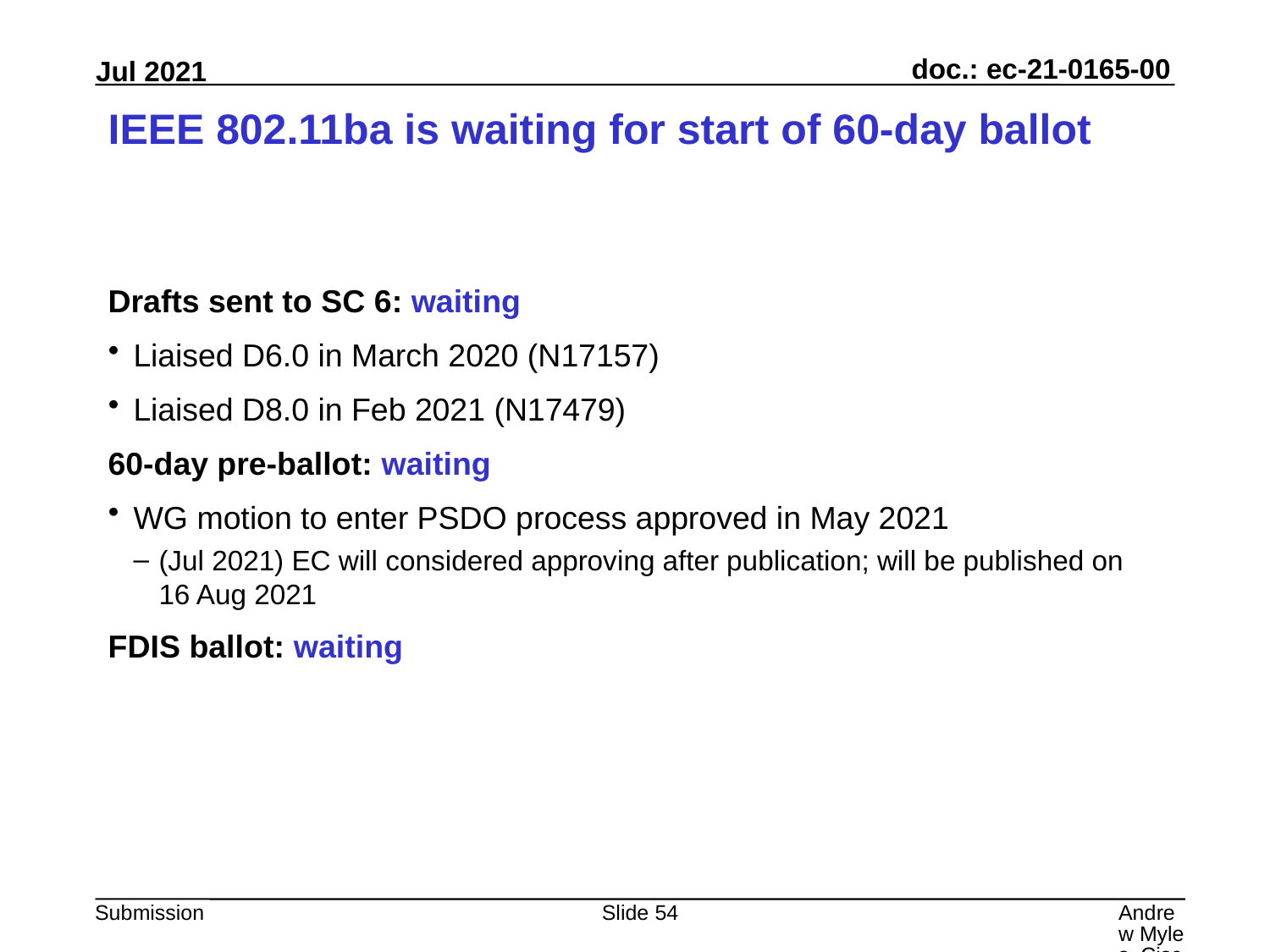

# IEEE 802.11ba is waiting for start of 60-day ballot
Drafts sent to SC 6: waiting
Liaised D6.0 in March 2020 (N17157)
Liaised D8.0 in Feb 2021 (N17479)
60-day pre-ballot: waiting
WG motion to enter PSDO process approved in May 2021
(Jul 2021) EC will considered approving after publication; will be published on 16 Aug 2021
FDIS ballot: waiting

Slide 54
Andrew Myles, Cisco